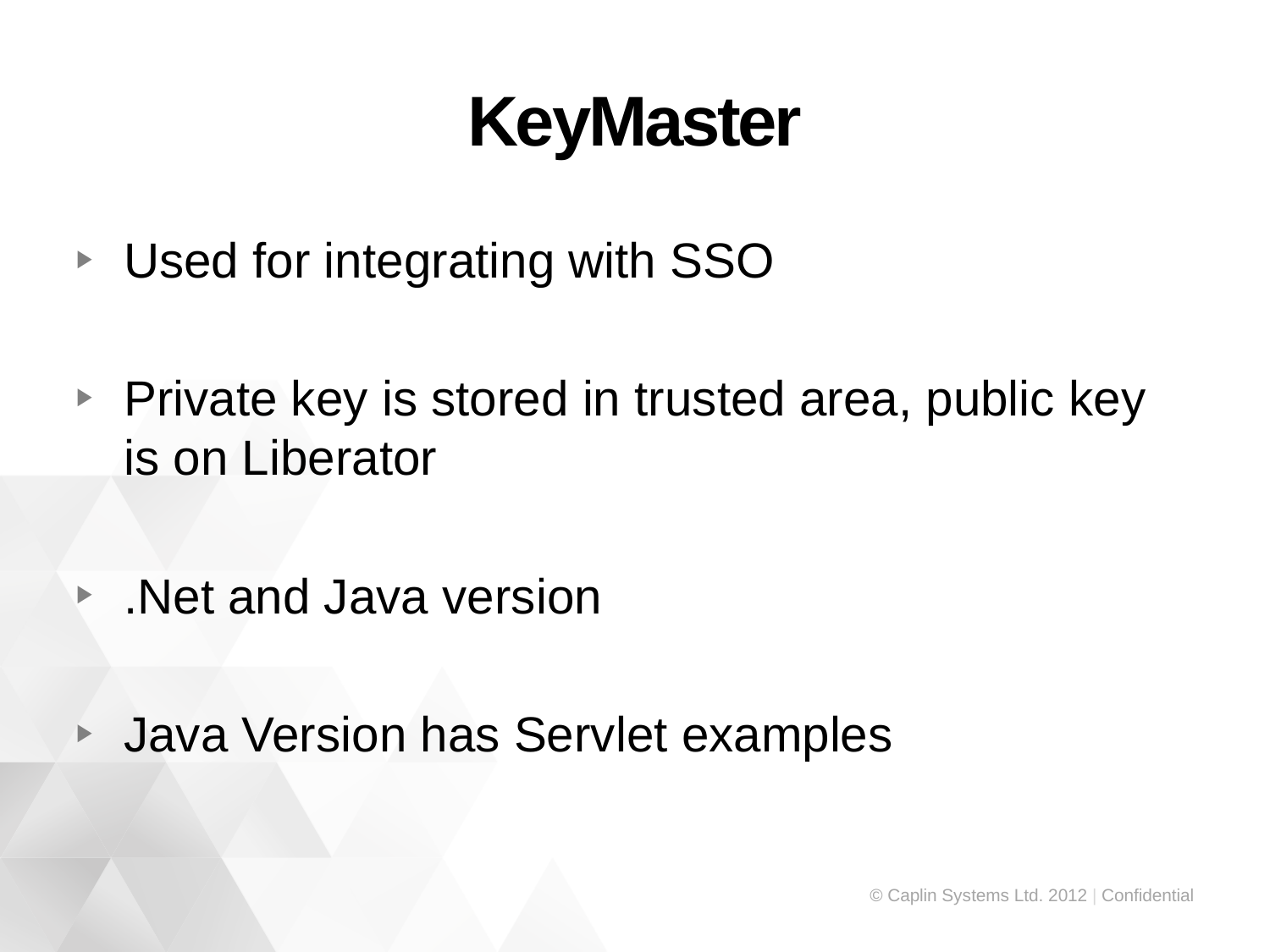

# KeyMaster
Used for integrating with SSO

Private key is stored in trusted area, public key is on Liberator

.Net and Java version

Java Version has Servlet examples